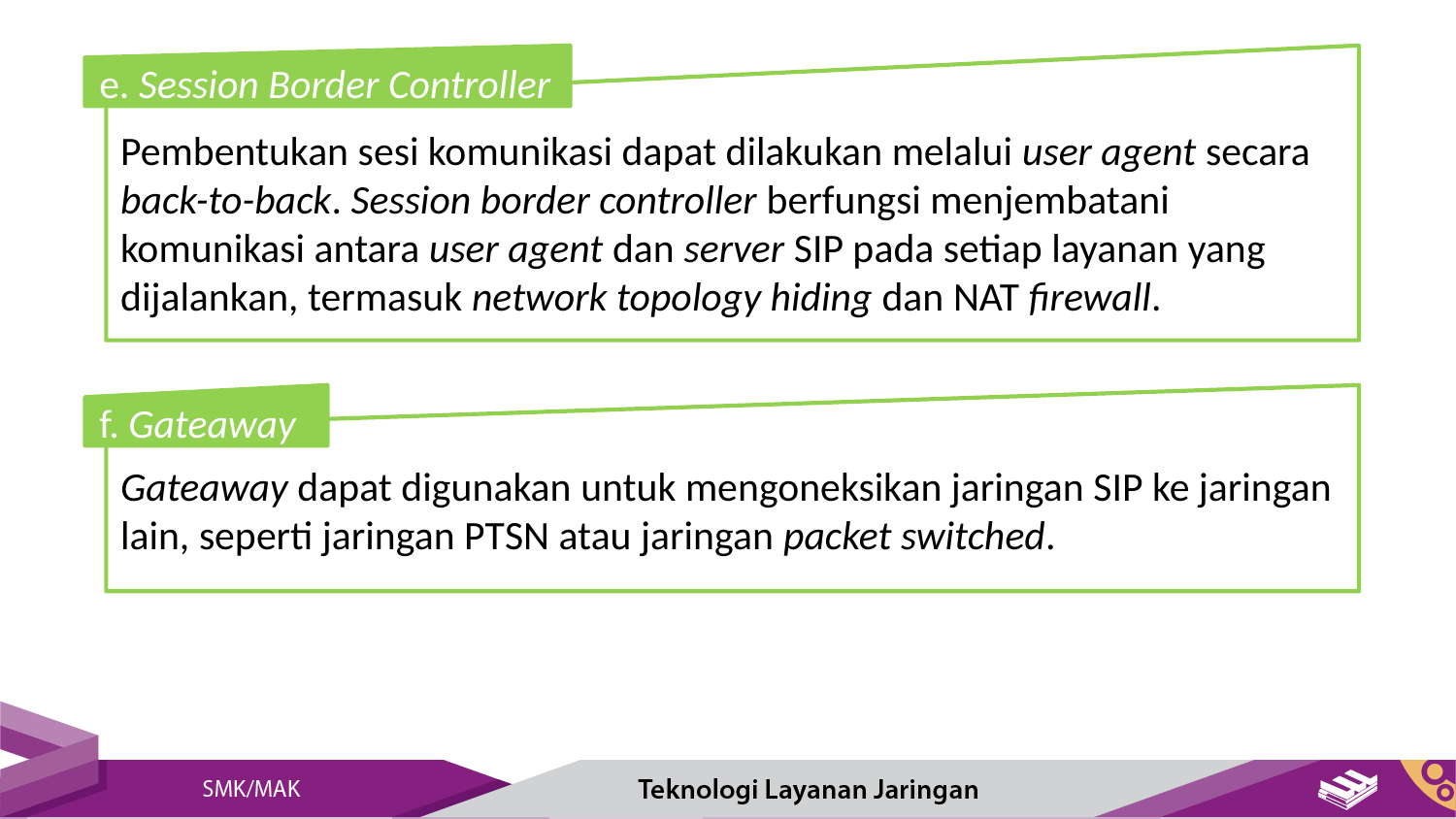

e. Session Border Controller
Pembentukan sesi komunikasi dapat dilakukan melalui user agent secara back-to-back. Session border controller berfungsi menjembatani komunikasi antara user agent dan server SIP pada setiap layanan yang dijalankan, termasuk network topology hiding dan NAT firewall.
f. Gateaway
Gateaway dapat digunakan untuk mengoneksikan jaringan SIP ke jaringan lain, seperti jaringan PTSN atau jaringan packet switched.